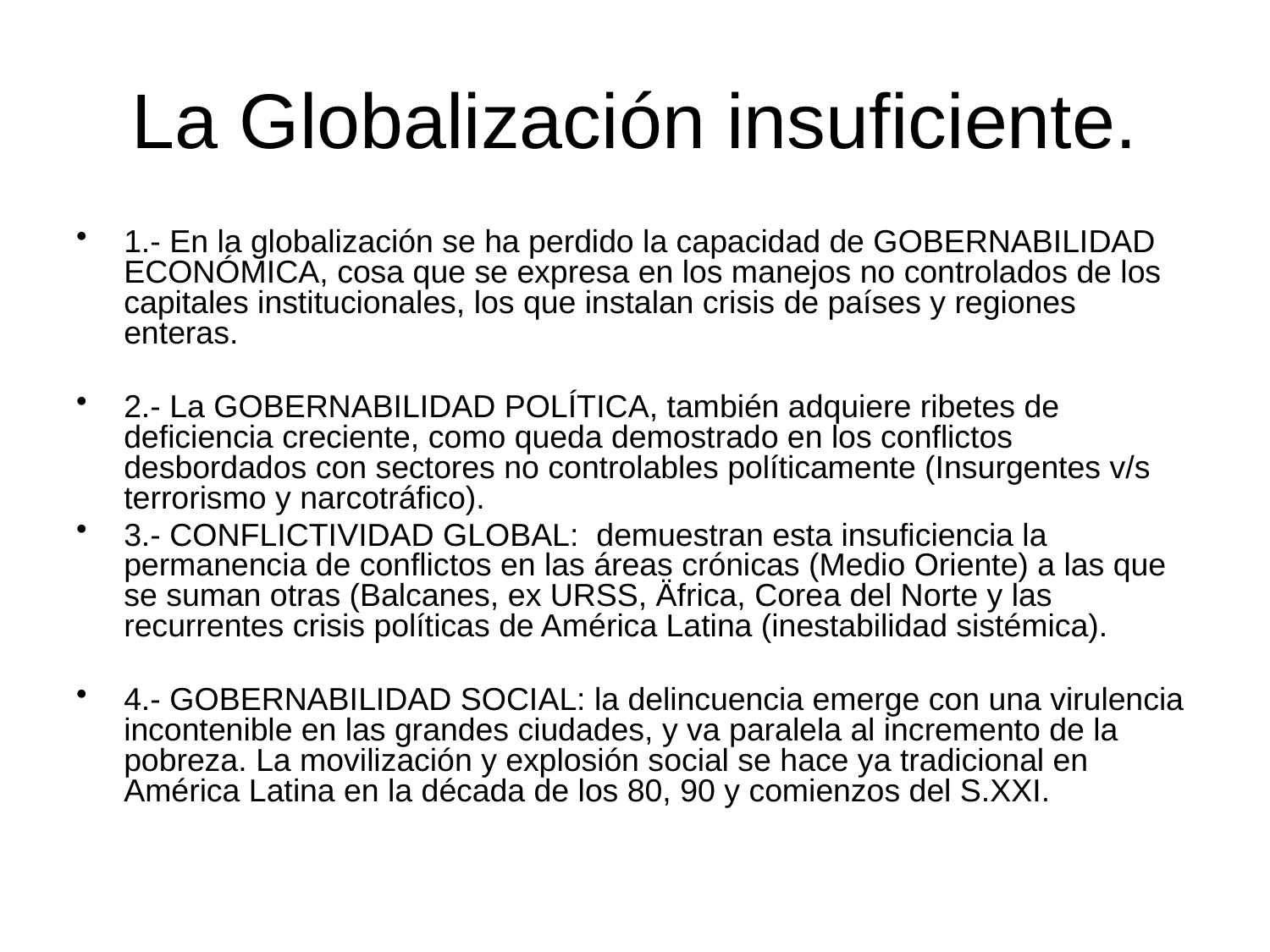

# La Globalización insuficiente.
1.- En la globalización se ha perdido la capacidad de GOBERNABILIDAD ECONÓMICA, cosa que se expresa en los manejos no controlados de los capitales institucionales, los que instalan crisis de países y regiones enteras.

2.- La GOBERNABILIDAD POLÍTICA, también adquiere ribetes de deficiencia creciente, como queda demostrado en los conflictos desbordados con sectores no controlables políticamente (Insurgentes v/s terrorismo y narcotráfico).
3.- CONFLICTIVIDAD GLOBAL:  demuestran esta insuficiencia la permanencia de conflictos en las áreas crónicas (Medio Oriente) a las que se suman otras (Balcanes, ex URSS, Äfrica, Corea del Norte y las recurrentes crisis políticas de América Latina (inestabilidad sistémica).

4.- GOBERNABILIDAD SOCIAL: la delincuencia emerge con una virulencia incontenible en las grandes ciudades, y va paralela al incremento de la pobreza. La movilización y explosión social se hace ya tradicional en  América Latina en la década de los 80, 90 y comienzos del S.XXI.